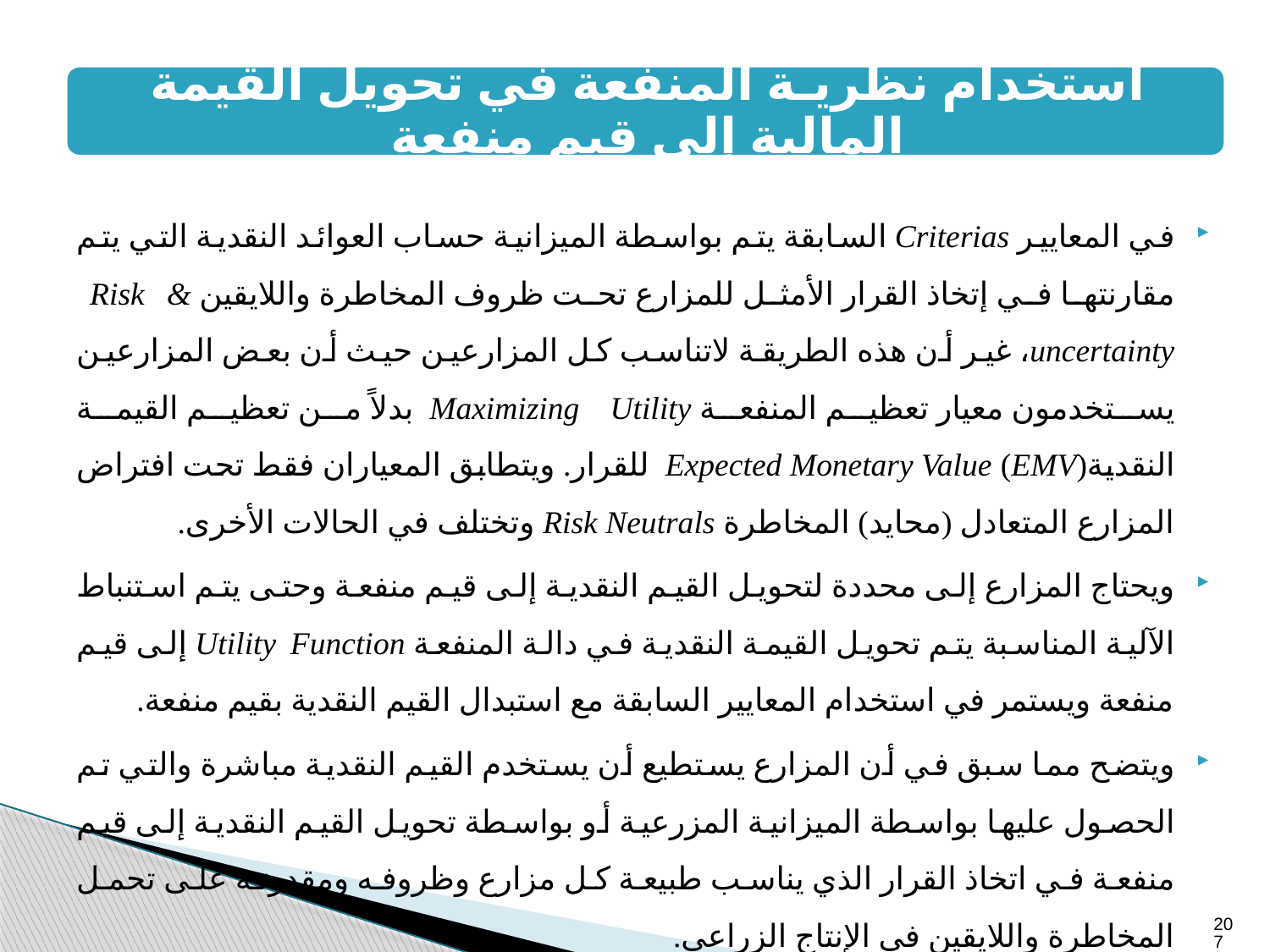

استخدام نظريـة المنفعة في تحويل القيمة المالية إلى قيم منفعة
في المعايير Criterias السابقة يتم بواسطة الميزانية حساب العوائد النقدية التي يتم مقارنتها في إتخاذ القرار الأمثل للمزارع تحت ظروف المخاطرة واللايقين Risk & uncertainty، غير أن هذه الطريقة لاتناسب كل المزارعين حيث أن بعض المزارعين يستخدمون معيار تعظيم المنفعة Maximizing Utility  بدلاً من تعظيم القيمة النقدية(EMV) Expected Monetary Value  للقرار. ويتطابق المعياران فقط تحت افتراض المزارع المتعادل (محايد) المخاطرة Risk Neutrals وتختلف في الحالات الأخرى.
ويحتاج المزارع إلى محددة لتحويل القيم النقدية إلى قيم منفعة وحتى يتم استنباط الآلية المناسبة يتم تحويل القيمة النقدية في دالة المنفعة Utility Function إلى قيم منفعة ويستمر في استخدام المعايير السابقة مع استبدال القيم النقدية بقيم منفعة.
ويتضح مما سبق في أن المزارع يستطيع أن يستخدم القيم النقدية مباشرة والتي تم الحصول عليها بواسطة الميزانية المزرعية أو بواسطة تحويل القيم النقدية إلى قيم منفعة في اتخاذ القرار الذي يناسب طبيعة كل مزارع وظروفه ومقدرته على تحمل المخاطرة واللايقين في الإنتاج الزراعي.
207